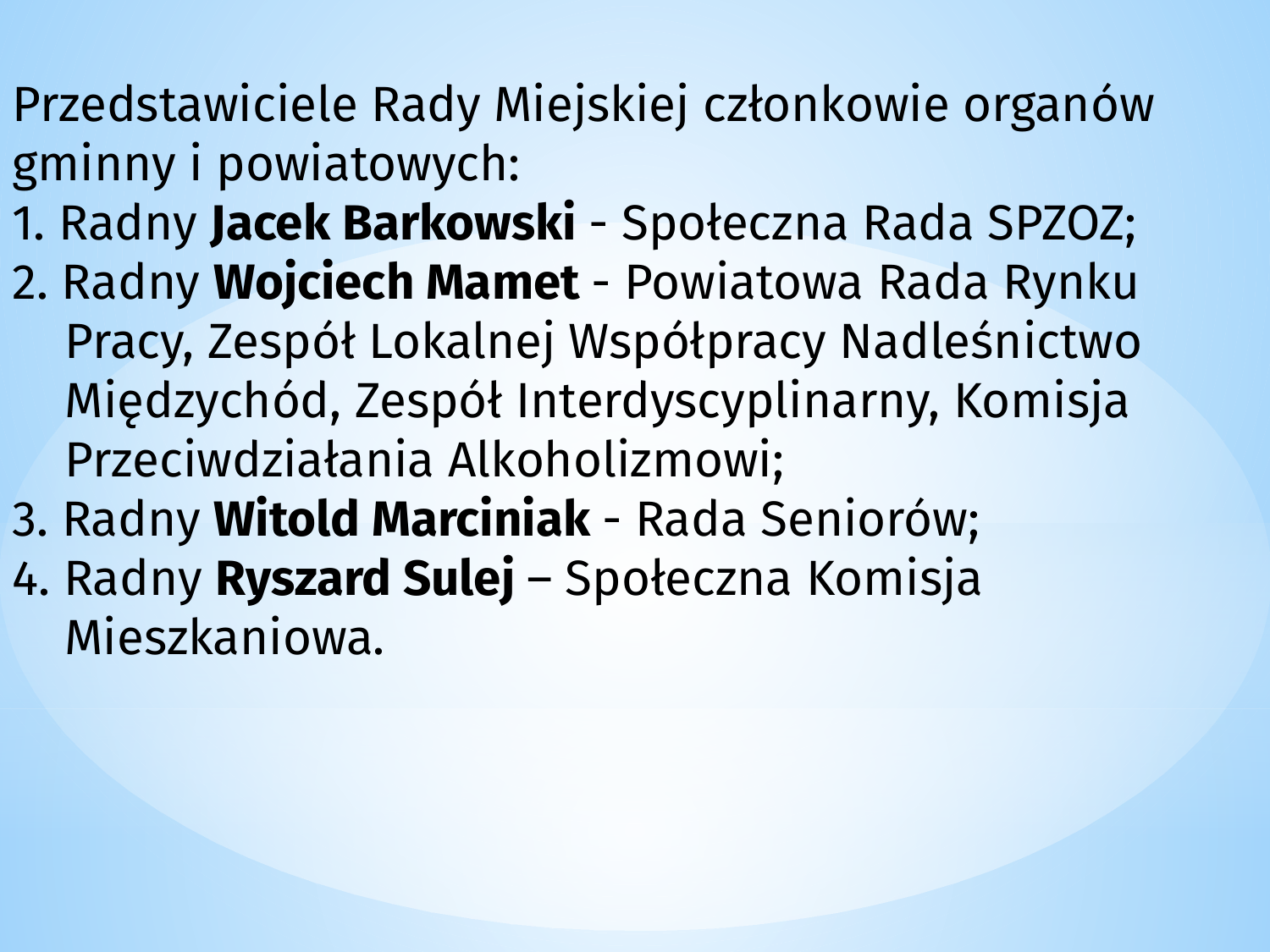

Przedstawiciele Rady Miejskiej członkowie organów gminny i powiatowych:
1. Radny Jacek Barkowski - Społeczna Rada SPZOZ;
2. Radny Wojciech Mamet - Powiatowa Rada Rynku
    Pracy, Zespół Lokalnej Współpracy Nadleśnictwo
    Międzychód, Zespół Interdyscyplinarny, Komisja
    Przeciwdziałania Alkoholizmowi;
3. Radny Witold Marciniak - Rada Seniorów;
4. Radny Ryszard Sulej – Społeczna Komisja
    Mieszkaniowa.